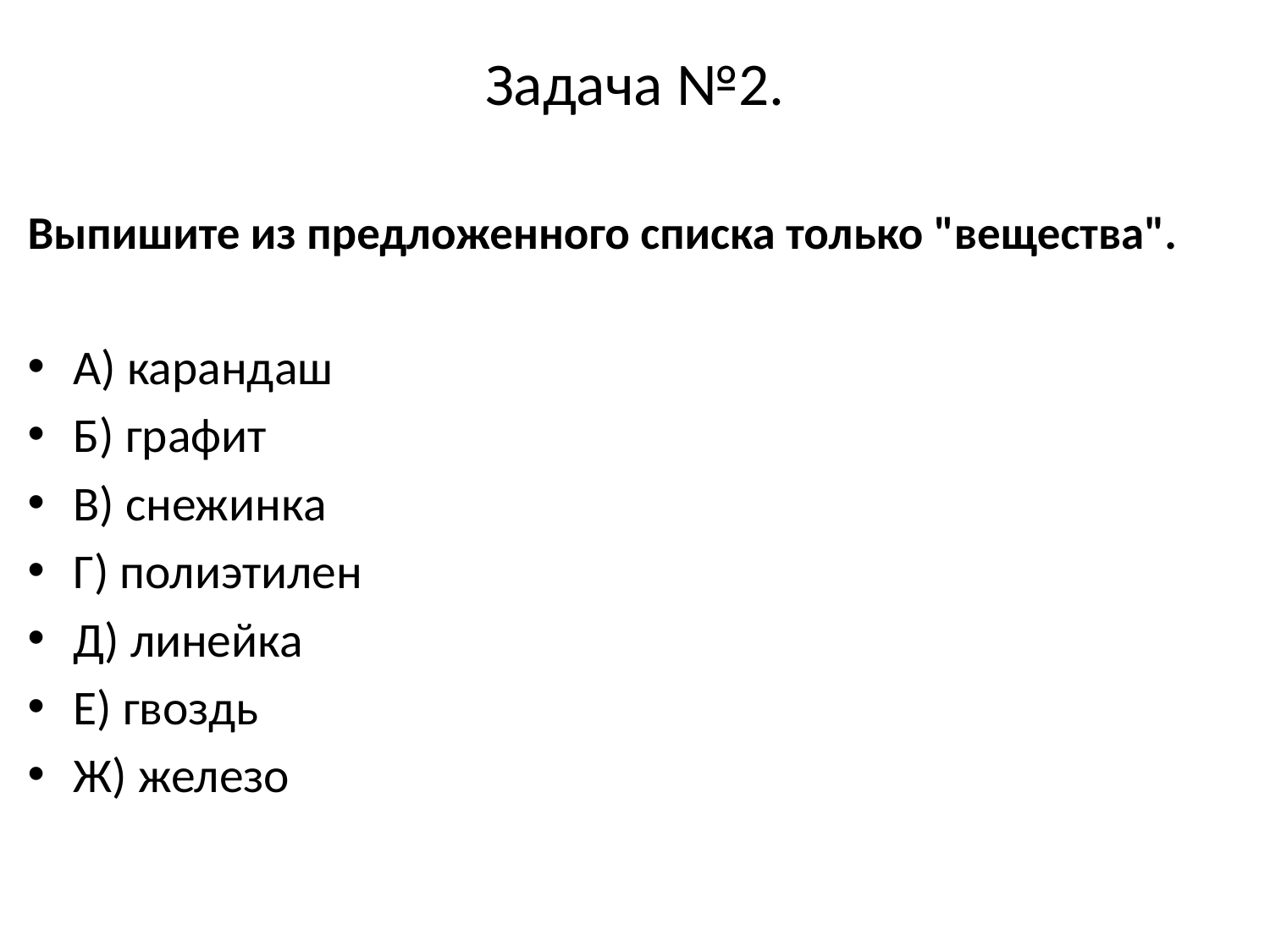

# Задача №2.

Выпишите из предложенного списка только "вещества".

А) карандаш
Б) графит
В) снежинка
Г) полиэтилен
Д) линейка
Е) гвоздь
Ж) железо